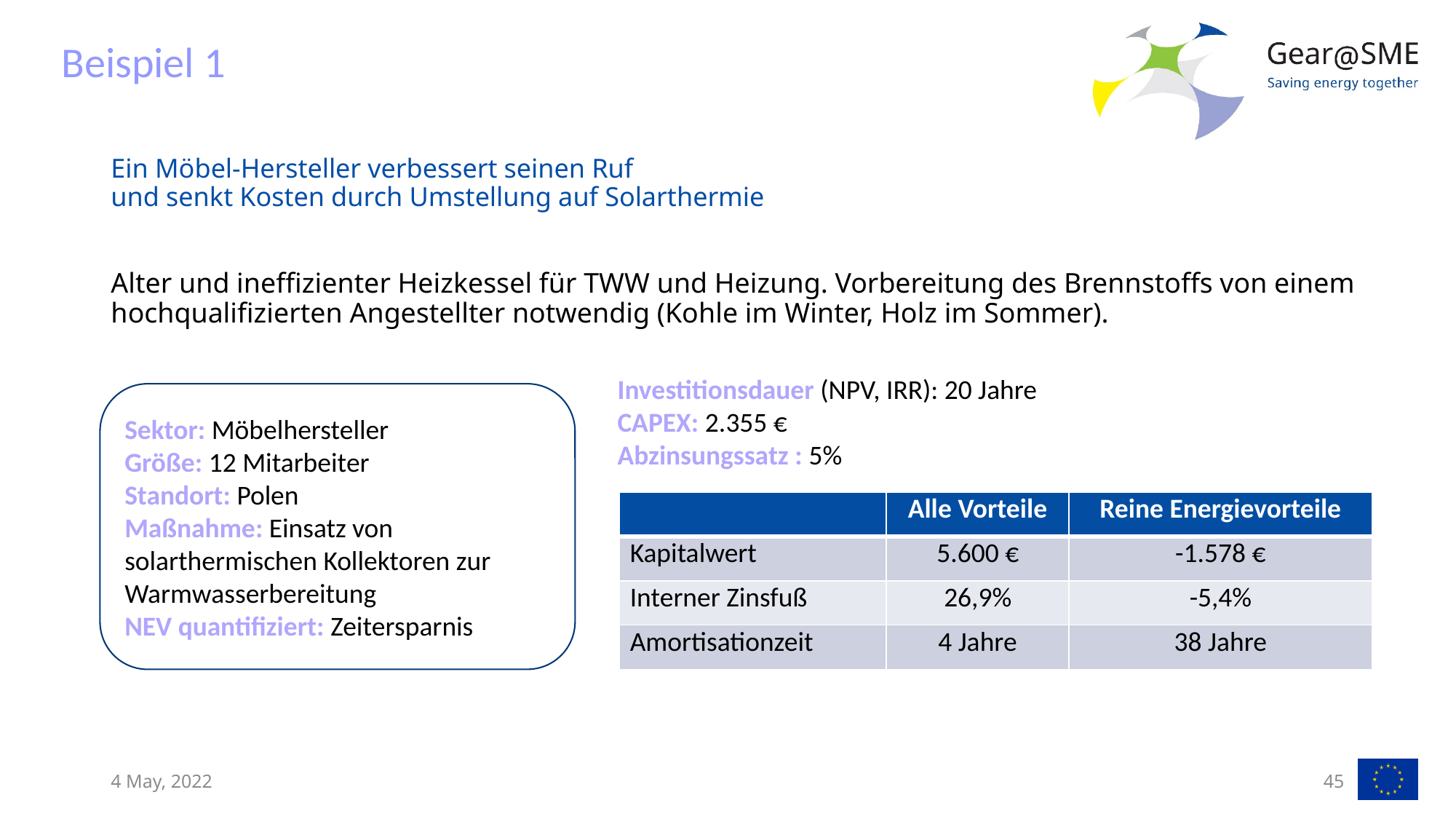

Beispiel 1
# Ein Möbel-Hersteller verbessert seinen Ruf und senkt Kosten durch Umstellung auf Solarthermie
Alter und ineffizienter Heizkessel für TWW und Heizung. Vorbereitung des Brennstoffs von einem hochqualifizierten Angestellter notwendig (Kohle im Winter, Holz im Sommer).
Investitionsdauer (NPV, IRR): 20 Jahre
CAPEX: 2.355 €
Abzinsungssatz : 5%
Sektor: Möbelhersteller
Größe: 12 Mitarbeiter
Standort: Polen
Maßnahme: Einsatz von solarthermischen Kollektoren zur Warmwasserbereitung
NEV quantifiziert: Zeitersparnis
|  | Alle Vorteile | Reine Energievorteile |
| --- | --- | --- |
| Kapitalwert | 5.600 € | -1.578 € |
| Interner Zinsfuß | 26,9% | -5,4% |
| Amortisationzeit | 4 Jahre | 38 Jahre |
4 May, 2022
45